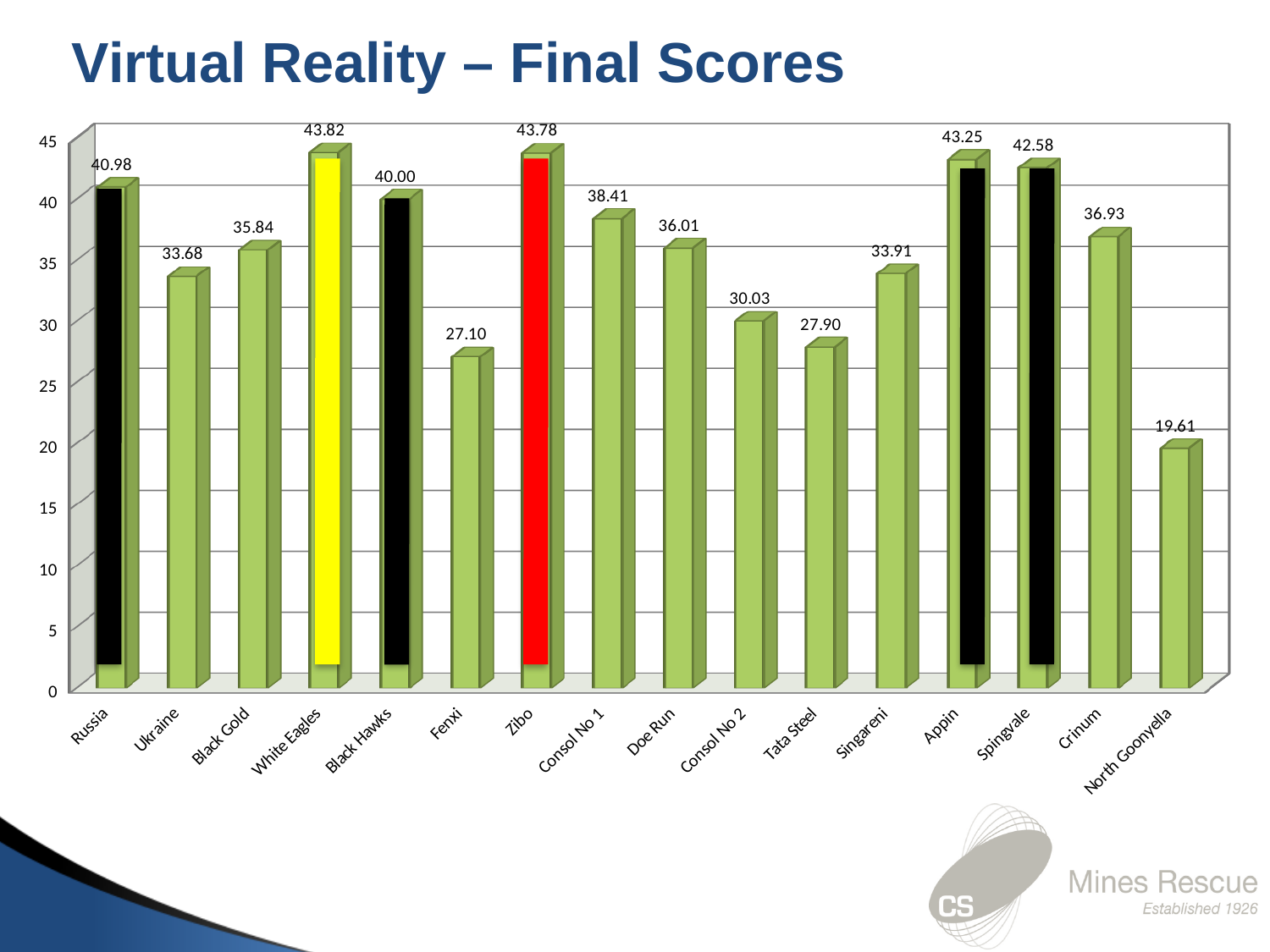

Virtual Reality – Final Scores

[unsupported chart]